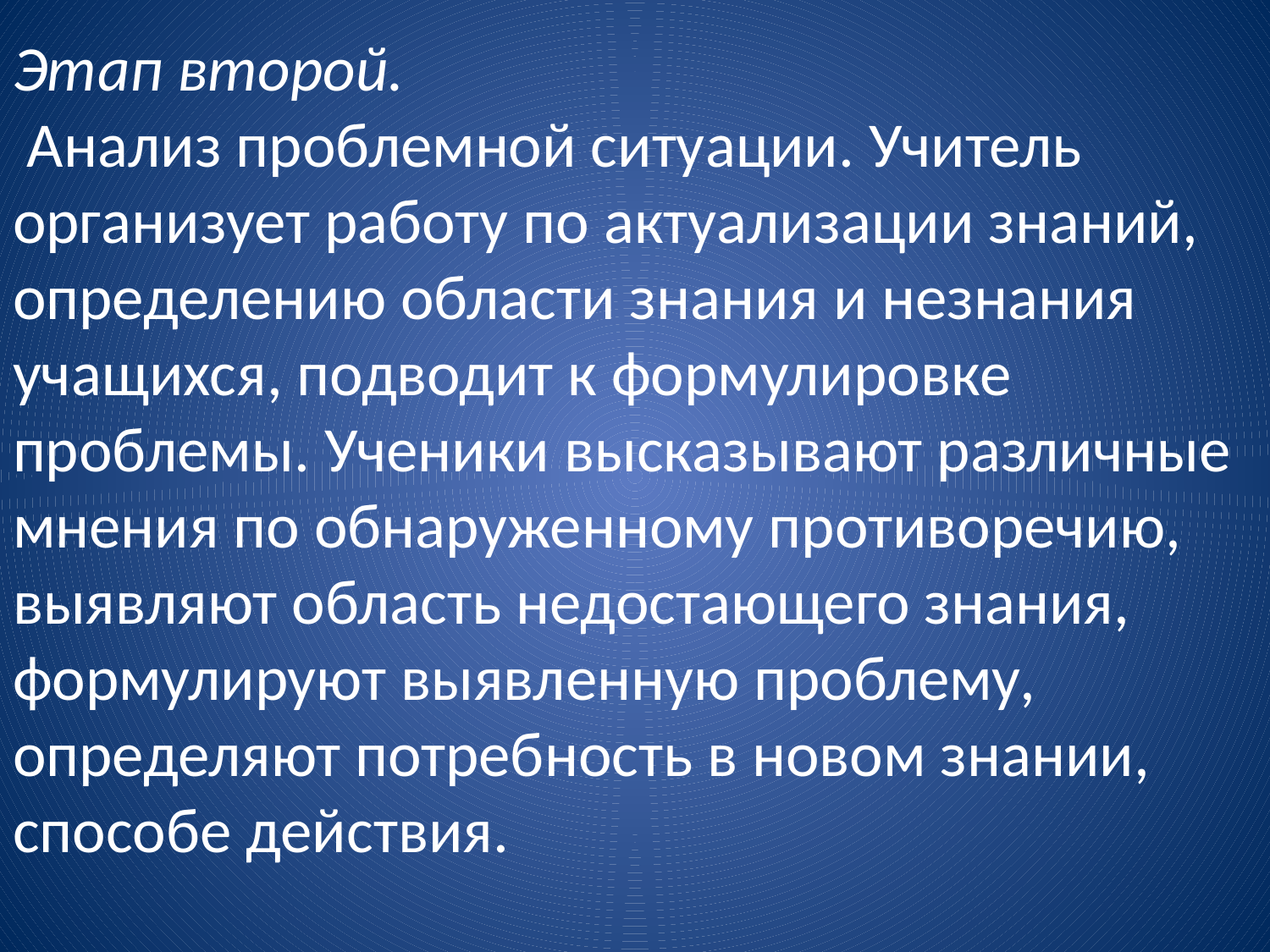

# Этап второй. Анализ проблемной ситуации. Учитель организует работу по актуализации знаний, определению области знания и незнания учащихся, подводит к формулировке проблемы. Ученики высказывают различные мнения по обнаруженному противоречию, выявляют область недостающего знания, формулируют выявленную проблему, определяют потребность в новом знании, способе действия.